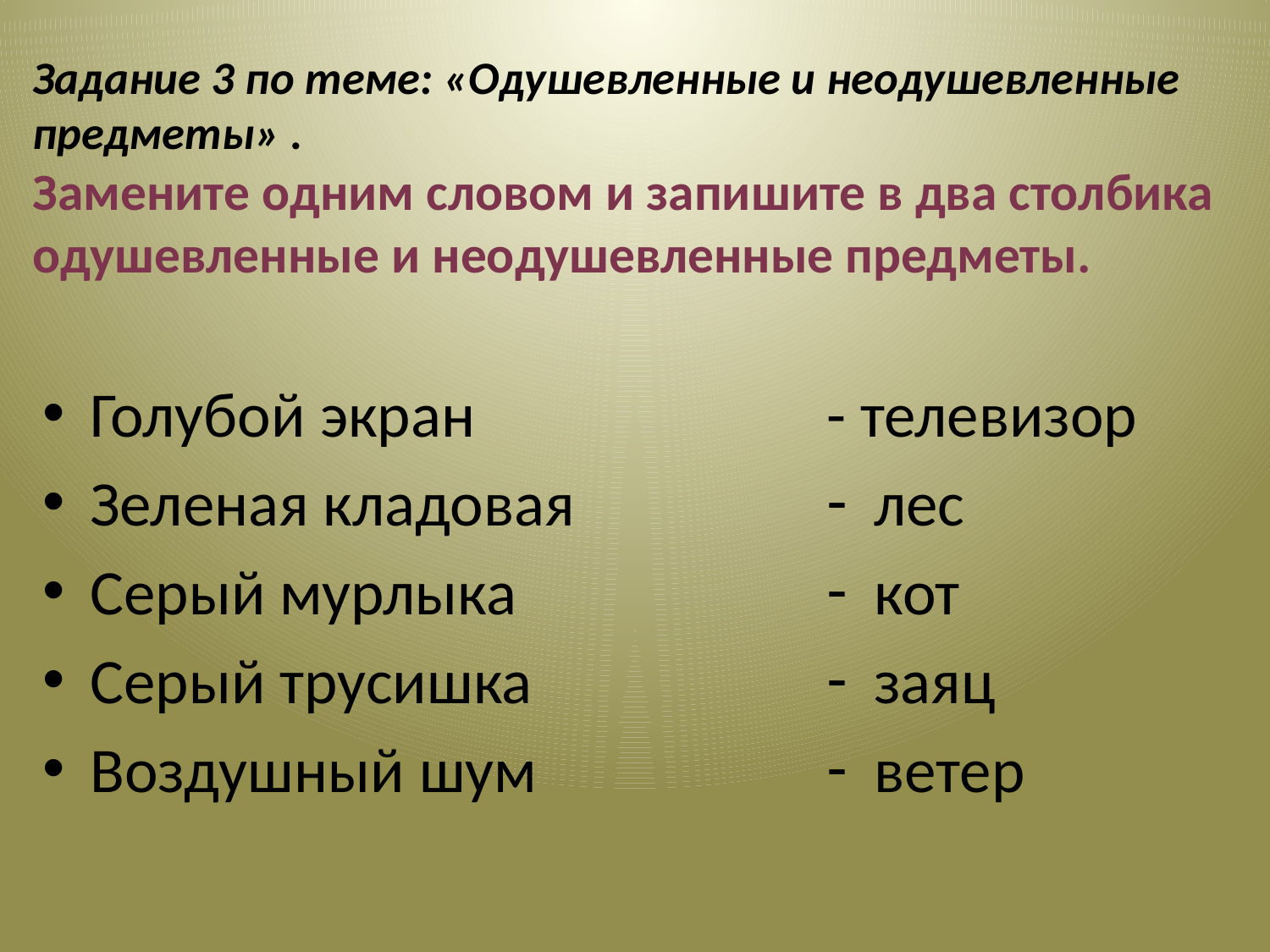

# Задание 3 по теме: «Одушевленные и неодушевленные предметы» . Замените одним словом и запишите в два столбика одушевленные и неодушевленные предметы.
Голубой экран
Зеленая кладовая
Серый мурлыка
Серый трусишка
Воздушный шум
- телевизор
лес
кот
заяц
ветер